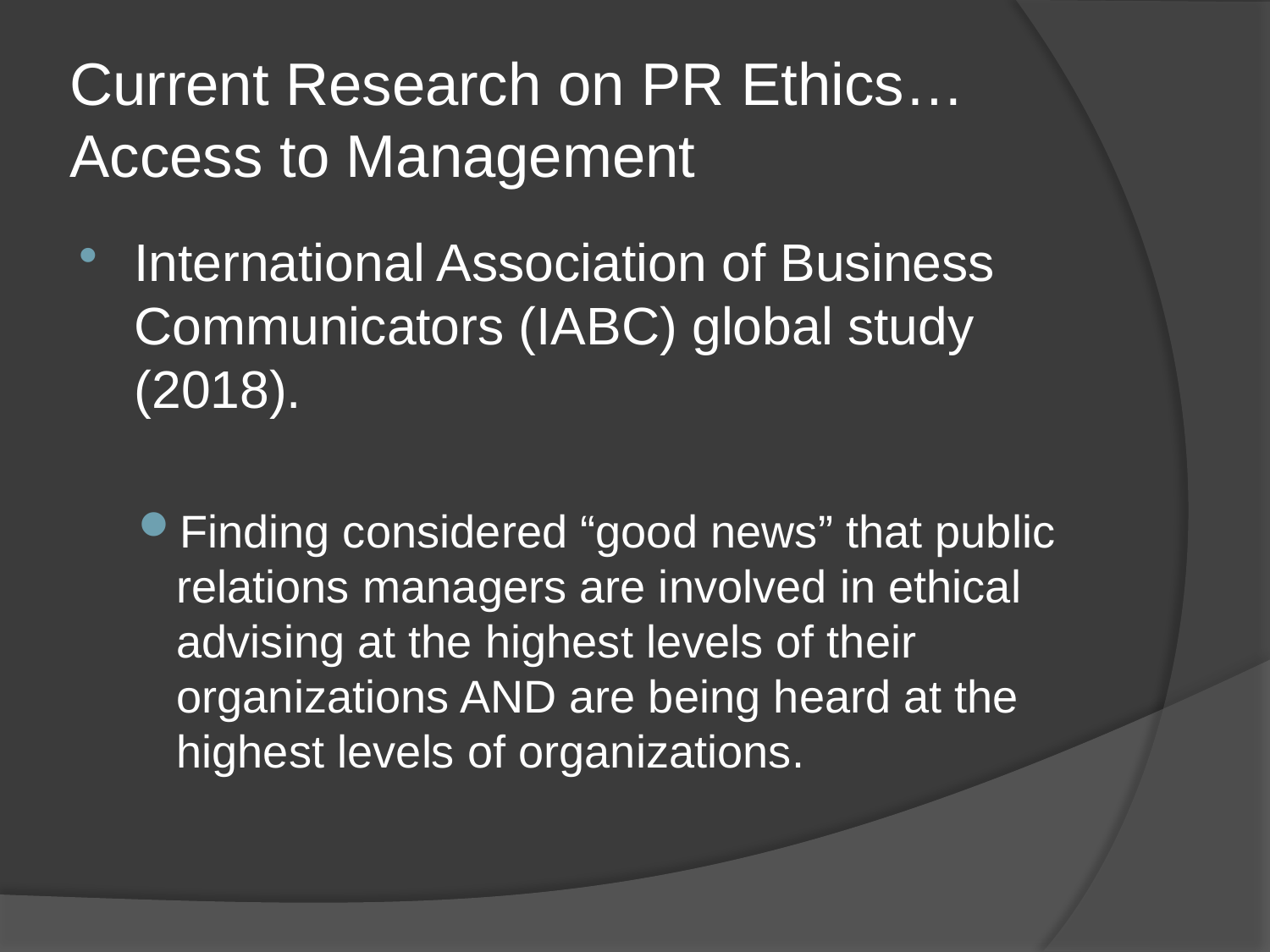

# Current Research on PR Ethics…Access to Management
International Association of Business Communicators (IABC) global study (2018).

Finding considered “good news” that public relations managers are involved in ethical advising at the highest levels of their organizations AND are being heard at the highest levels of organizations.